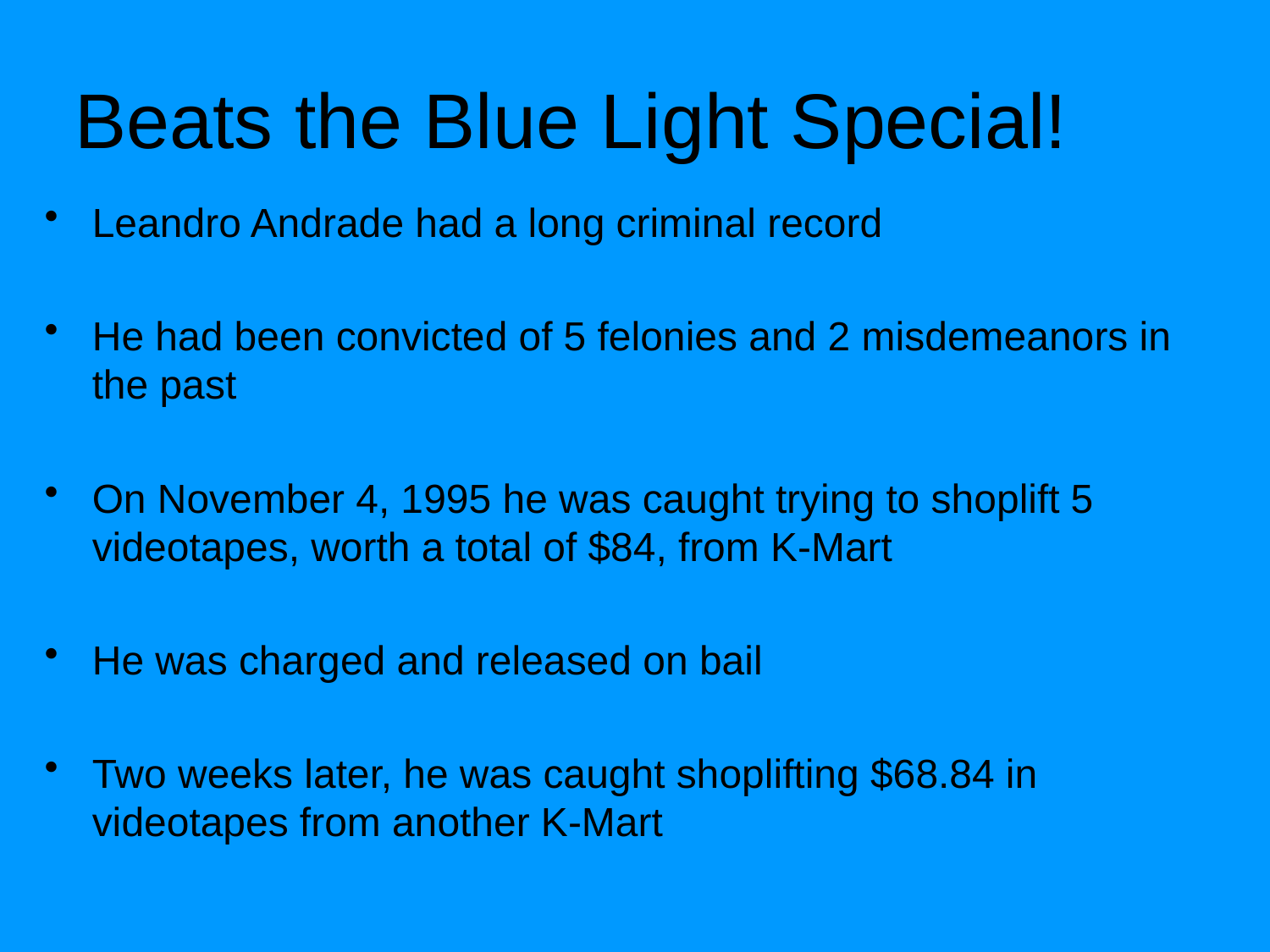

Beats the Blue Light Special!
Leandro Andrade had a long criminal record

He had been convicted of 5 felonies and 2 misdemeanors in the past

On November 4, 1995 he was caught trying to shoplift 5 videotapes, worth a total of $84, from K-Mart

He was charged and released on bail

Two weeks later, he was caught shoplifting $68.84 in videotapes from another K-Mart